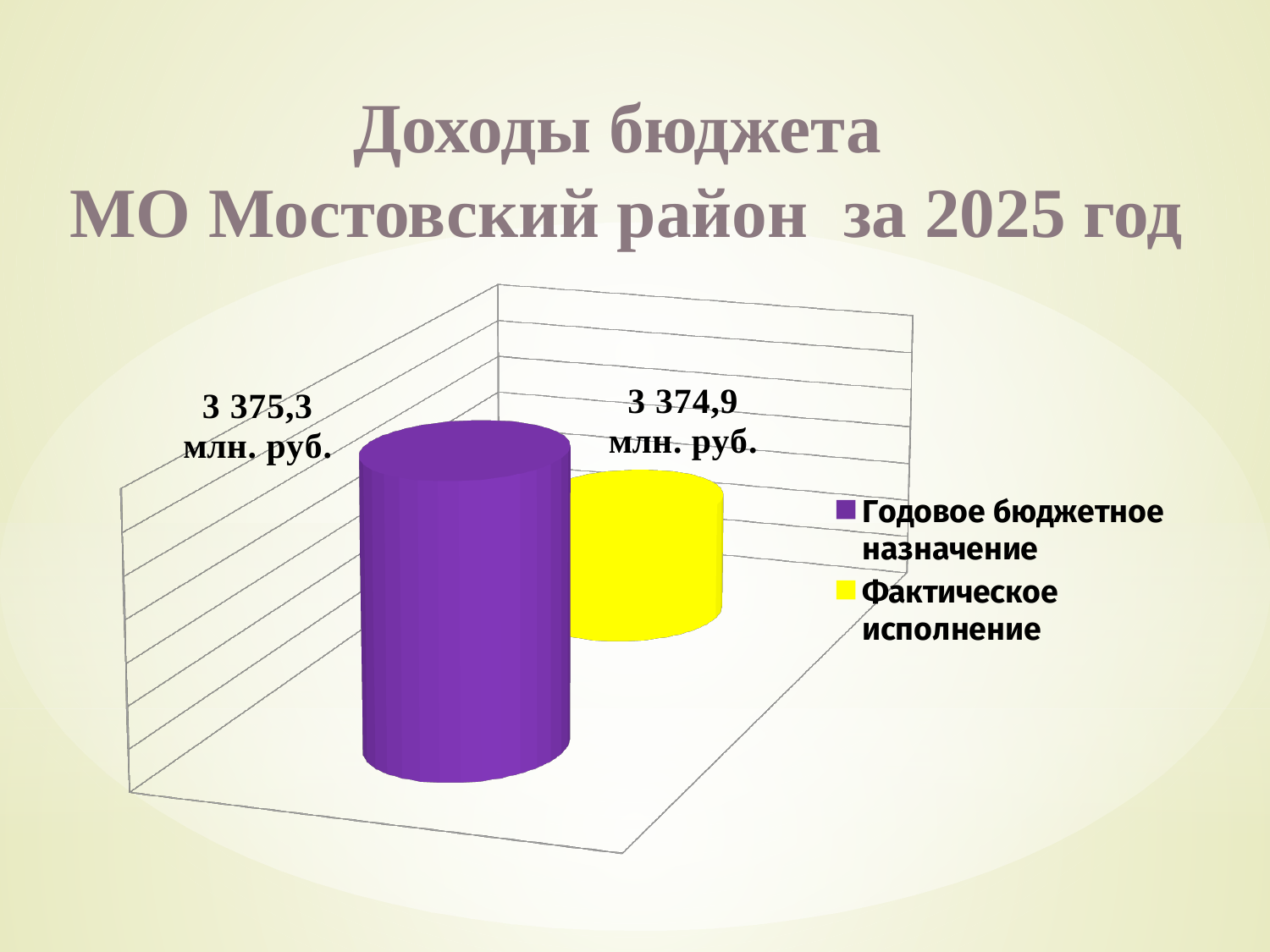

# Доходы бюджета МО Мостовский район  за 2025 год

[unsupported chart]